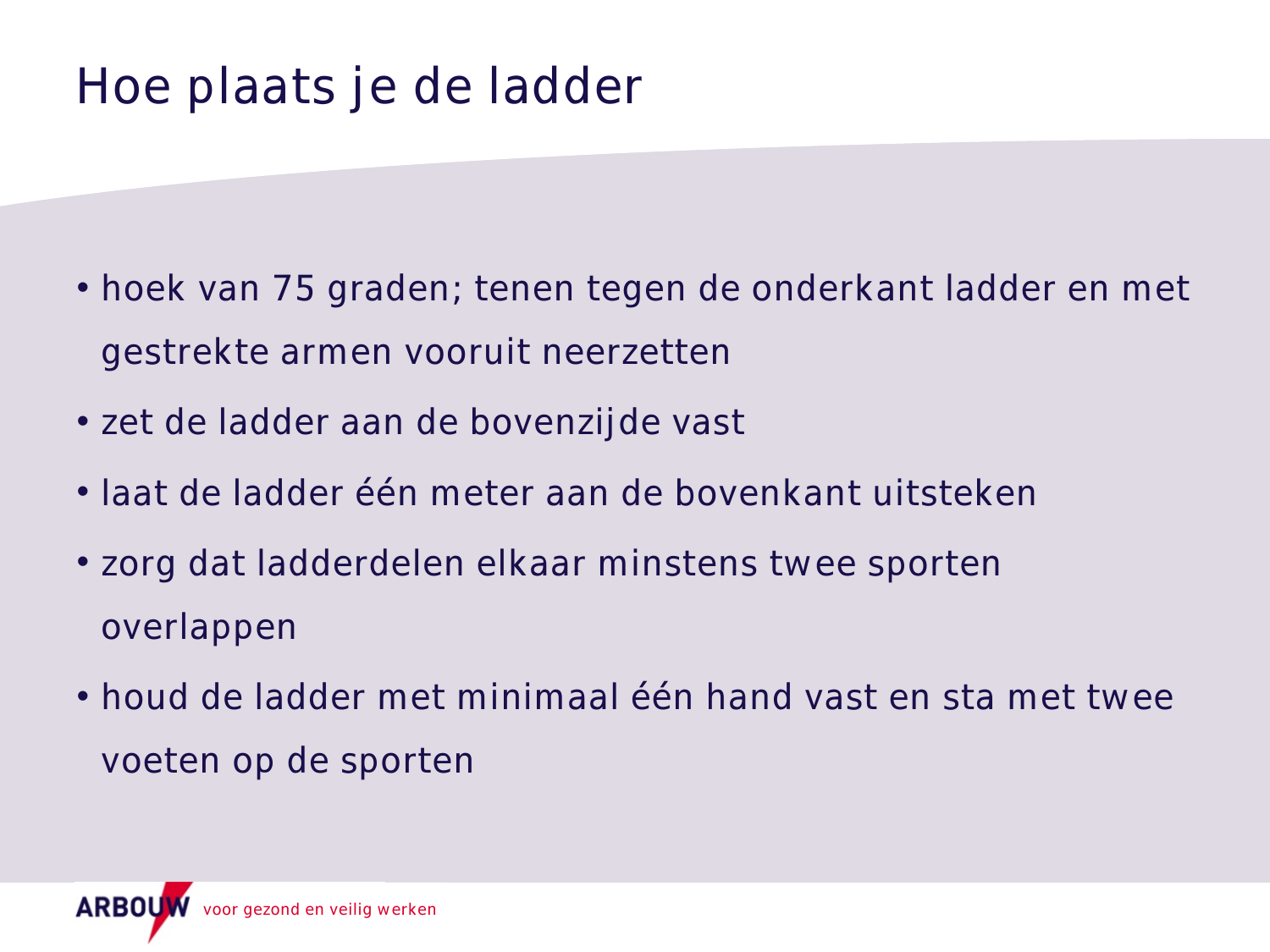

# Hoe plaats je de ladder
hoek van 75 graden; tenen tegen de onderkant ladder en met gestrekte armen vooruit neerzetten
zet de ladder aan de bovenzijde vast
laat de ladder één meter aan de bovenkant uitsteken
zorg dat ladderdelen elkaar minstens twee sporten overlappen
houd de ladder met minimaal één hand vast en sta met twee voeten op de sporten